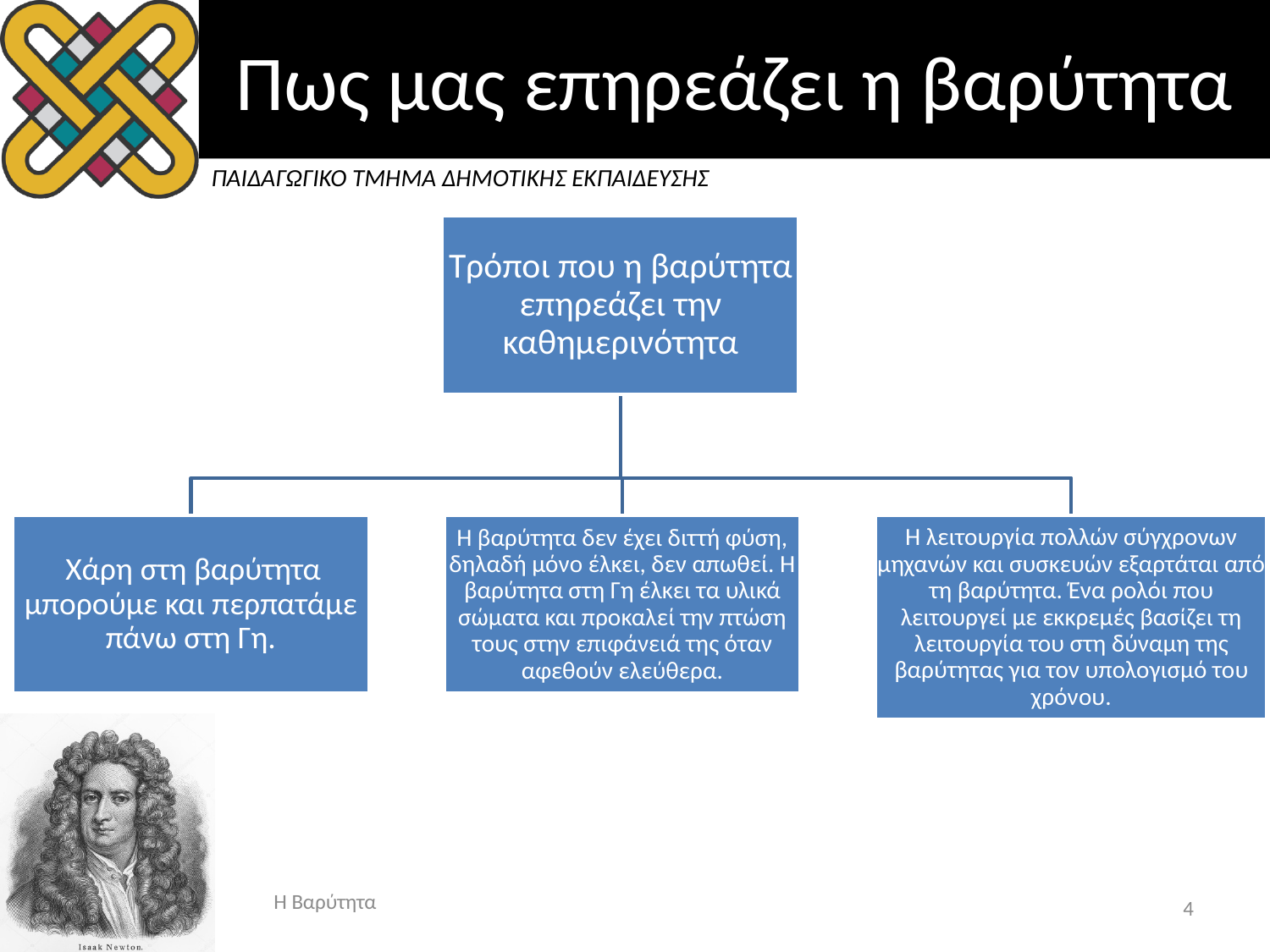

# Πως μας επηρεάζει η βαρύτητα
Τρόποι που η βαρύτητα επηρεάζει την καθημερινότητα
 Χάρη στη βαρύτητα μπορούμε και περπατάμε πάνω στη Γη.
Η βαρύτητα δεν έχει διττή φύση, δηλαδή μόνο έλκει, δεν απωθεί. Η βαρύτητα στη Γη έλκει τα υλικά σώματα και προκαλεί την πτώση τους στην επιφάνειά της όταν αφεθούν ελεύθερα.
Η λειτουργία πολλών σύγχρονων μηχανών και συσκευών εξαρτάται από τη βαρύτητα. Ένα ρολόι που λειτουργεί με εκκρεμές βασίζει τη λειτουργία του στη δύναμη της βαρύτητας για τον υπολογισμό του χρόνου.
Η Βαρύτητα
4